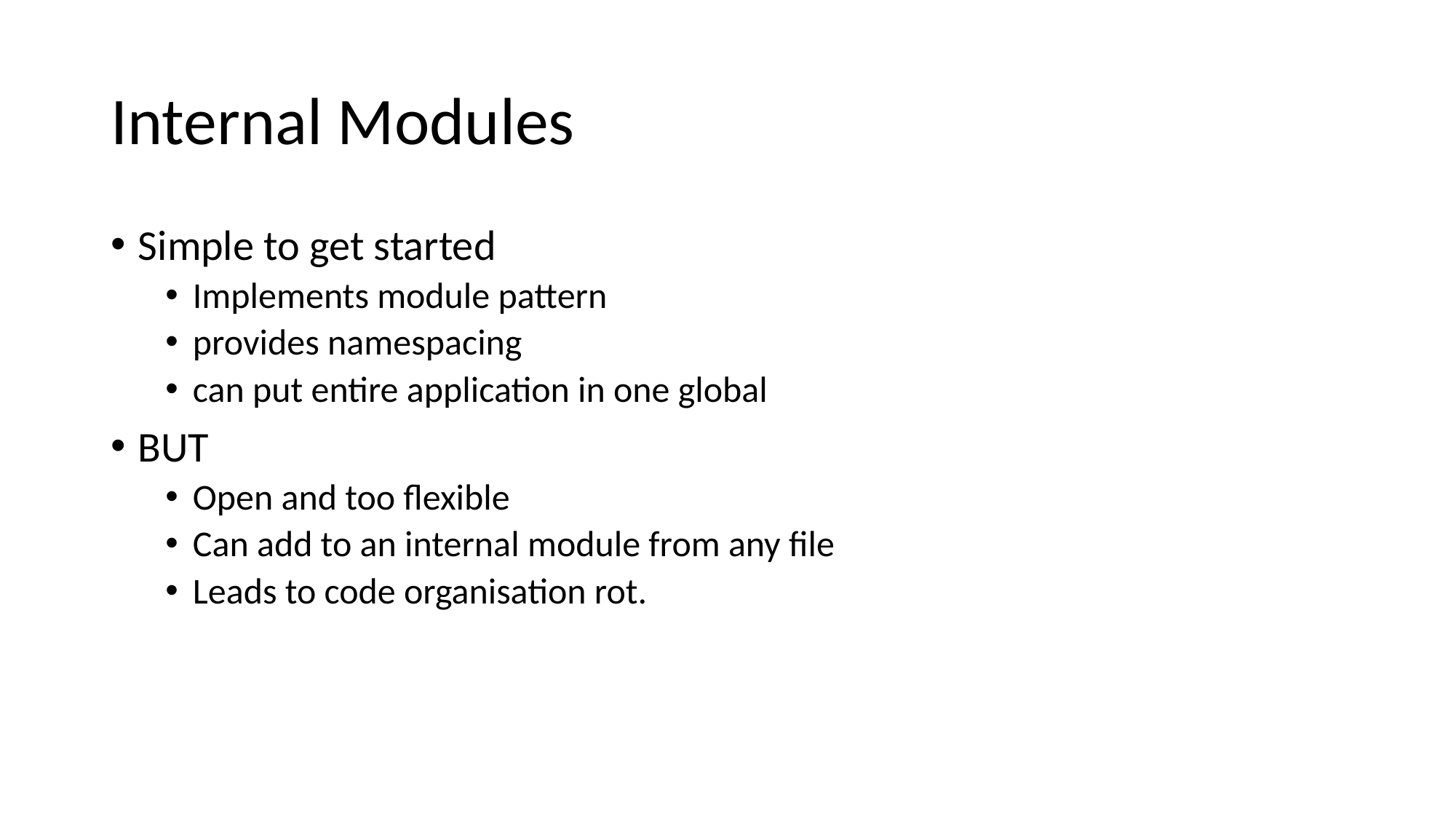

# Internal Modules
Simple to get started
Implements module pattern
provides namespacing
can put entire application in one global
BUT
Open and too flexible
Can add to an internal module from any file
Leads to code organisation rot.